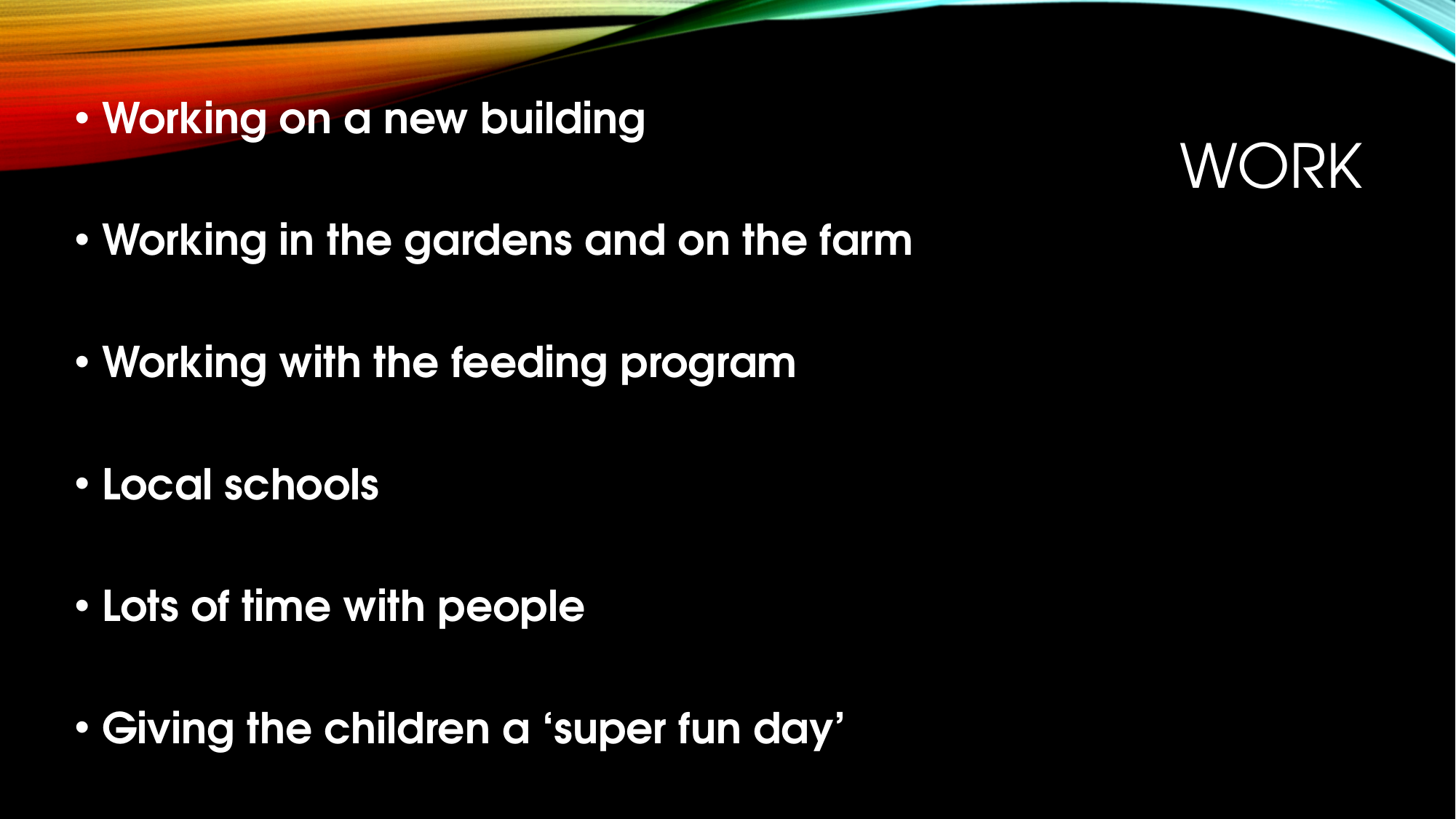

# WORK
Working on a new building

Working in the gardens and on the farm

Working with the feeding program

Local schools

Lots of time with people

Giving the children a ‘super fun day’